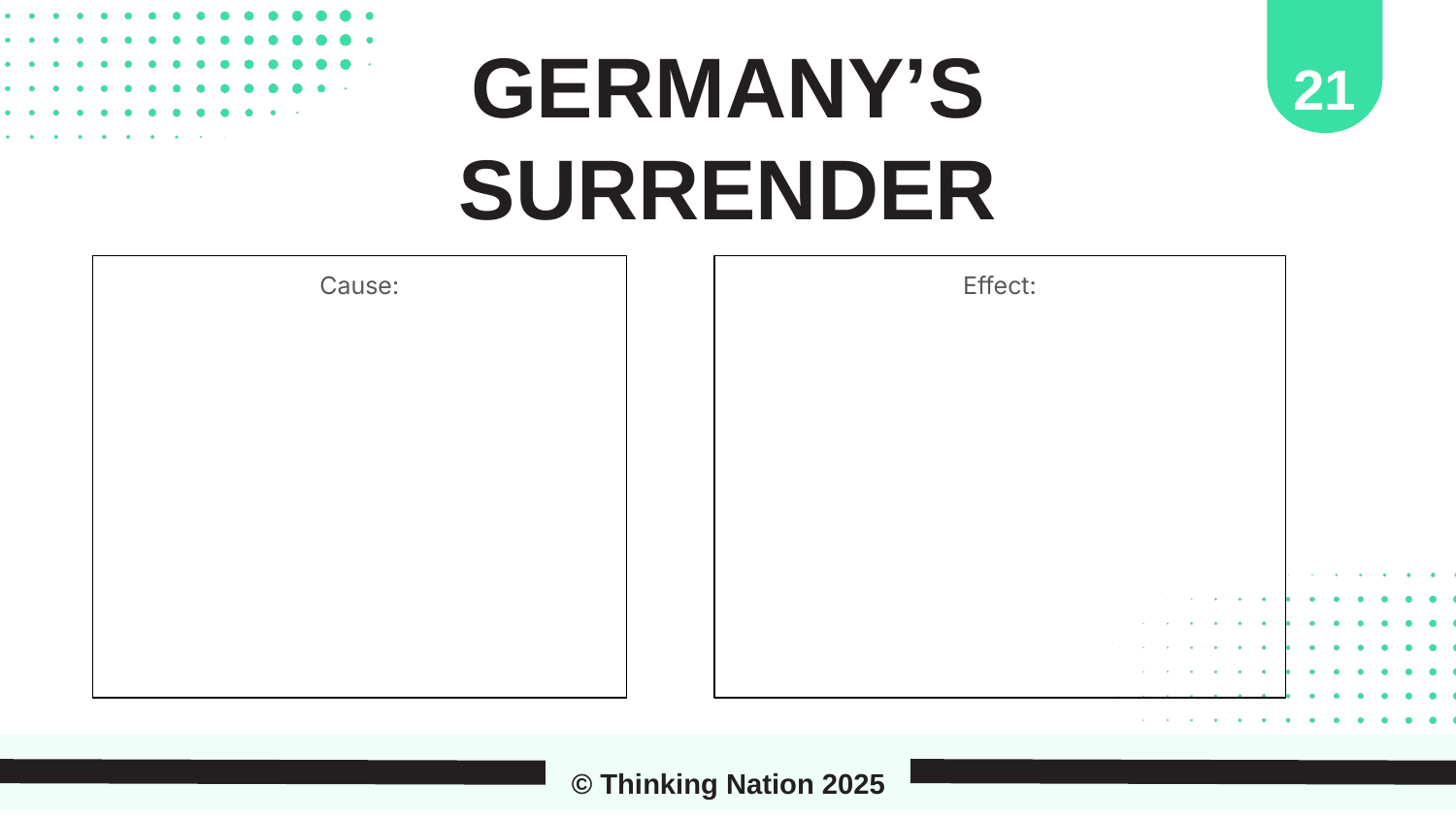

21
GERMANY’S SURRENDER
Cause:

Effect:

© Thinking Nation 2025